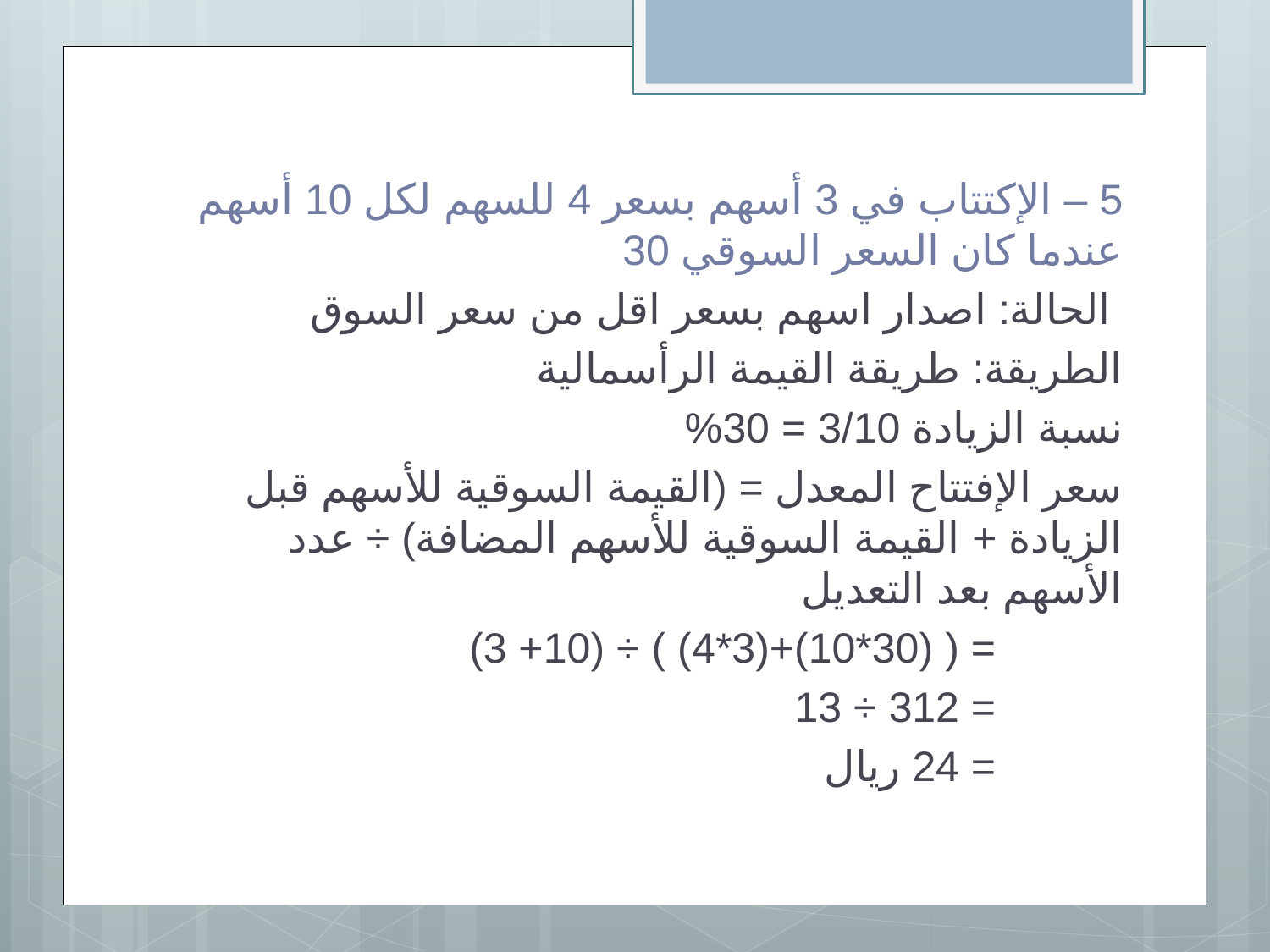

5 – الإكتتاب في 3 أسهم بسعر 4 للسهم لكل 10 أسهم عندما كان السعر السوقي 30
 الحالة: اصدار اسهم بسعر اقل من سعر السوق
الطريقة: طريقة القيمة الرأسمالية
نسبة الزيادة 3/10 = 30%
سعر الإفتتاح المعدل = (القيمة السوقية للأسهم قبل الزيادة + القيمة السوقية للأسهم المضافة) ÷ عدد الأسهم بعد التعديل
		= ( (30*10)+(3*4) ) ÷ (10+ 3)
		= 312 ÷ 13
		= 24 ريال